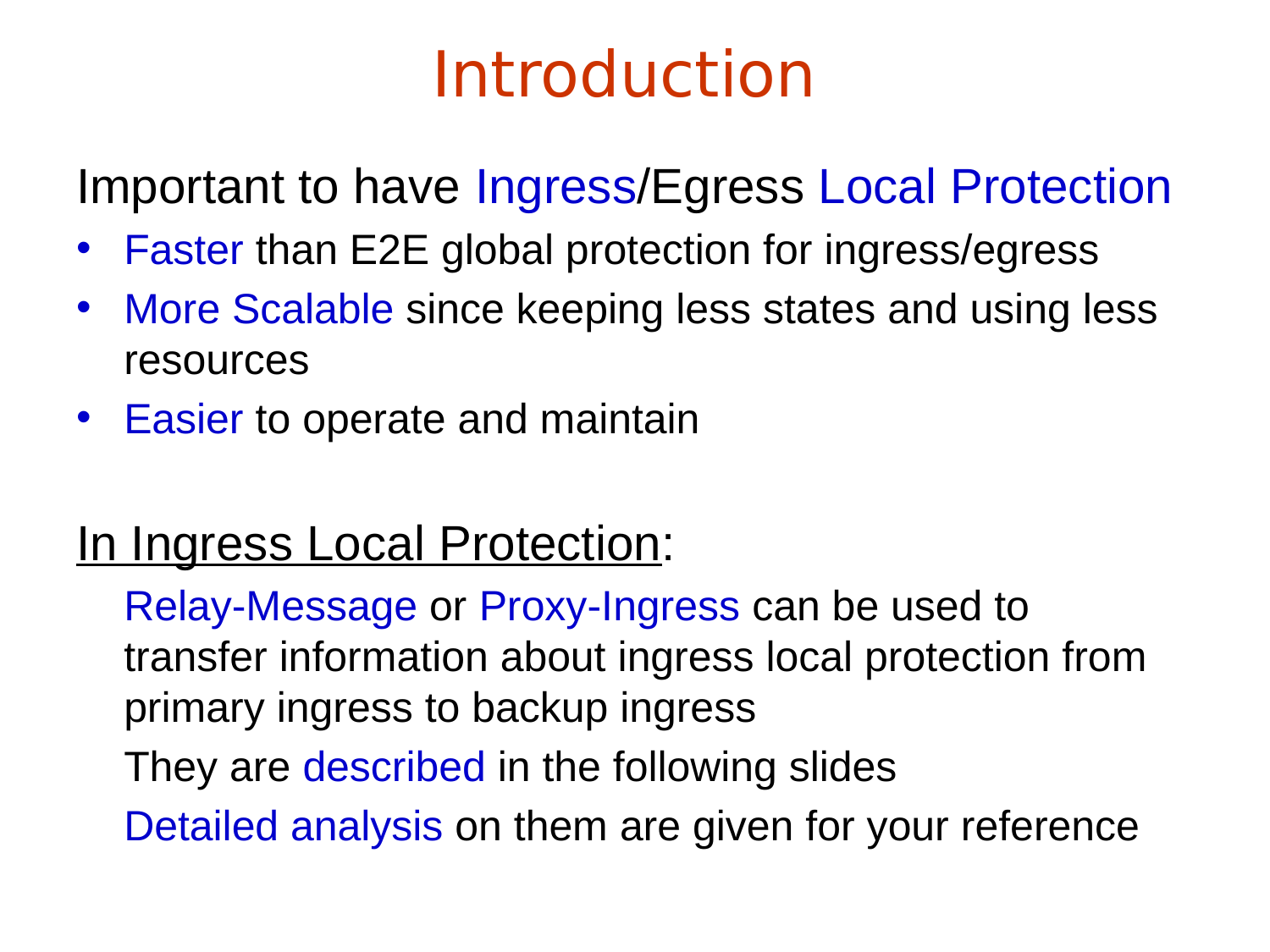

# Introduction
Important to have Ingress/Egress Local Protection
Faster than E2E global protection for ingress/egress
More Scalable since keeping less states and using less resources
Easier to operate and maintain

In Ingress Local Protection:
	Relay-Message or Proxy-Ingress can be used to transfer information about ingress local protection from primary ingress to backup ingress
	They are described in the following slides
	Detailed analysis on them are given for your reference